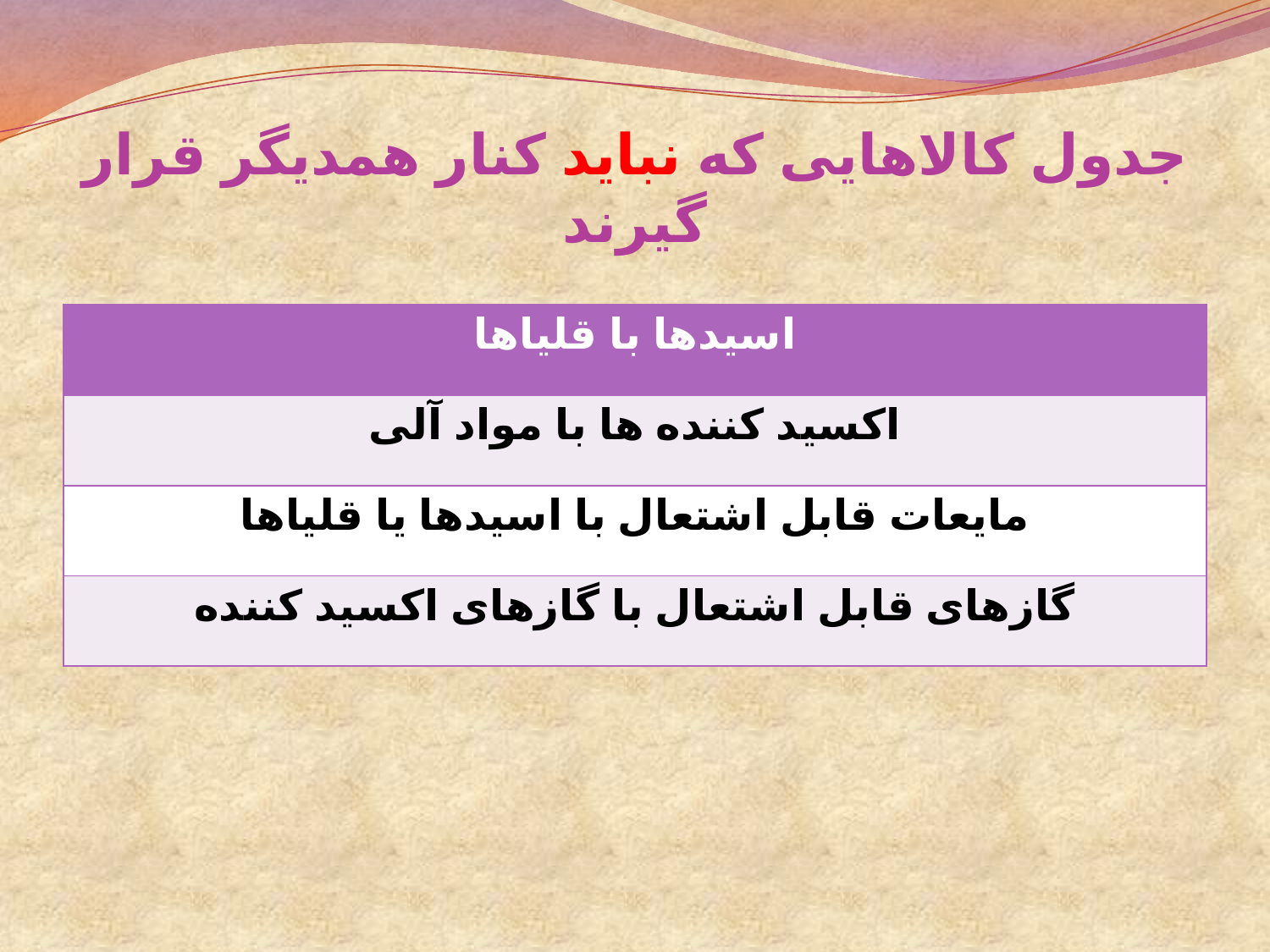

# جدول کالاهایی که نباید کنار همدیگر قرار گیرند
| اسیدها با قلیاها |
| --- |
| اكسید كننده ها با مواد آلی |
| مايعات قابل اشتعال با اسیدها يا قلیاها |
| گازهای قابل اشتعال با گازهای اكسید كننده |